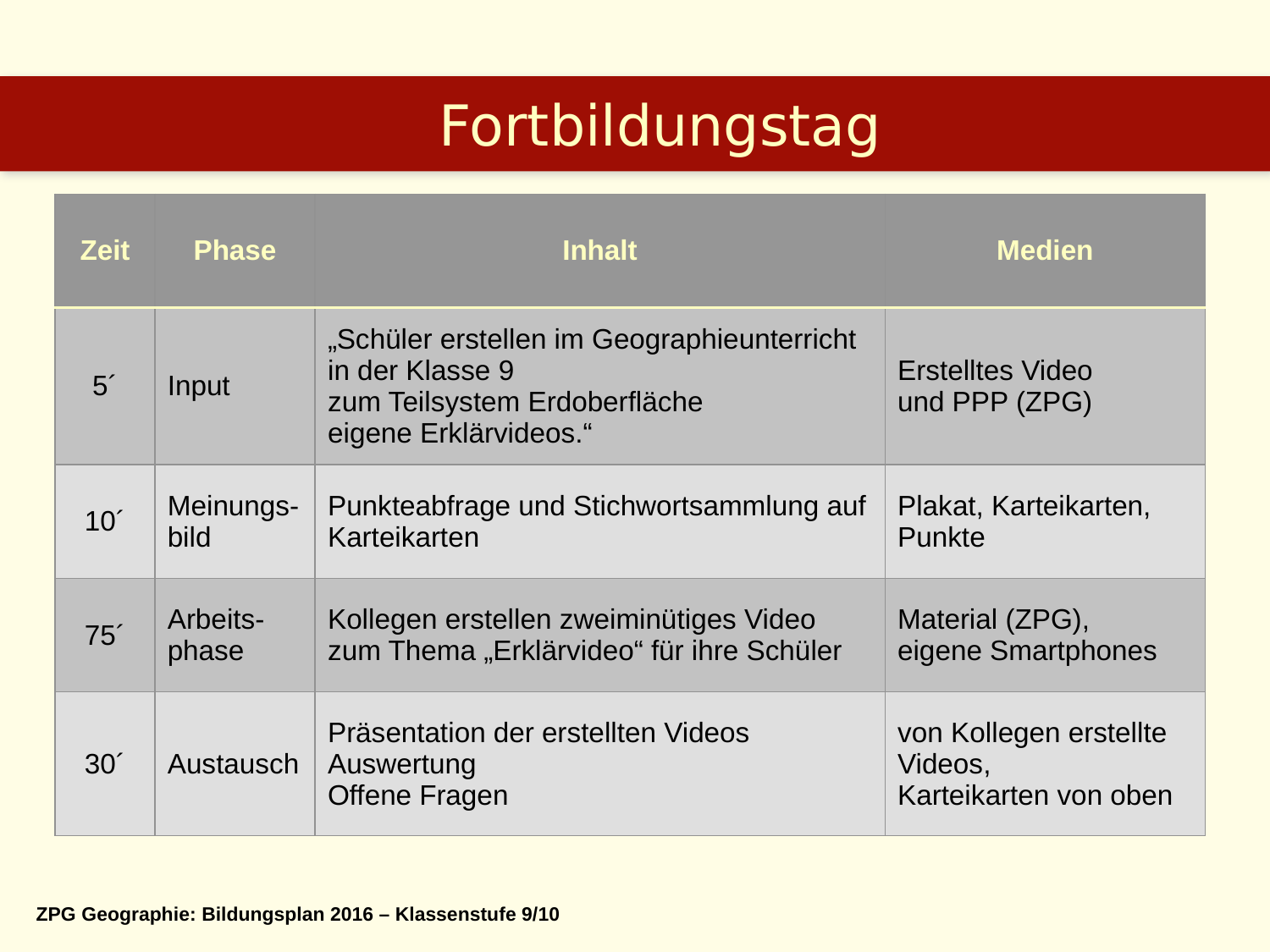

Fortbildungstag
| Zeit | Phase | Inhalt | Medien |
| --- | --- | --- | --- |
| 5´ | Input | „Schüler erstellen im Geographieunterricht in der Klasse 9 zum Teilsystem Erdoberfläche eigene Erklärvideos.“ | Erstelltes Video und PPP (ZPG) |
| 10´ | Meinungs- bild | Punkteabfrage und Stichwortsammlung auf Karteikarten | Plakat, Karteikarten, Punkte |
| 75´ | Arbeits-phase | Kollegen erstellen zweiminütiges Video zum Thema „Erklärvideo“ für ihre Schüler | Material (ZPG), eigene Smartphones |
| 30´ | Austausch | Präsentation der erstellten Videos Auswertung Offene Fragen | von Kollegen erstellte Videos, Karteikarten von oben |